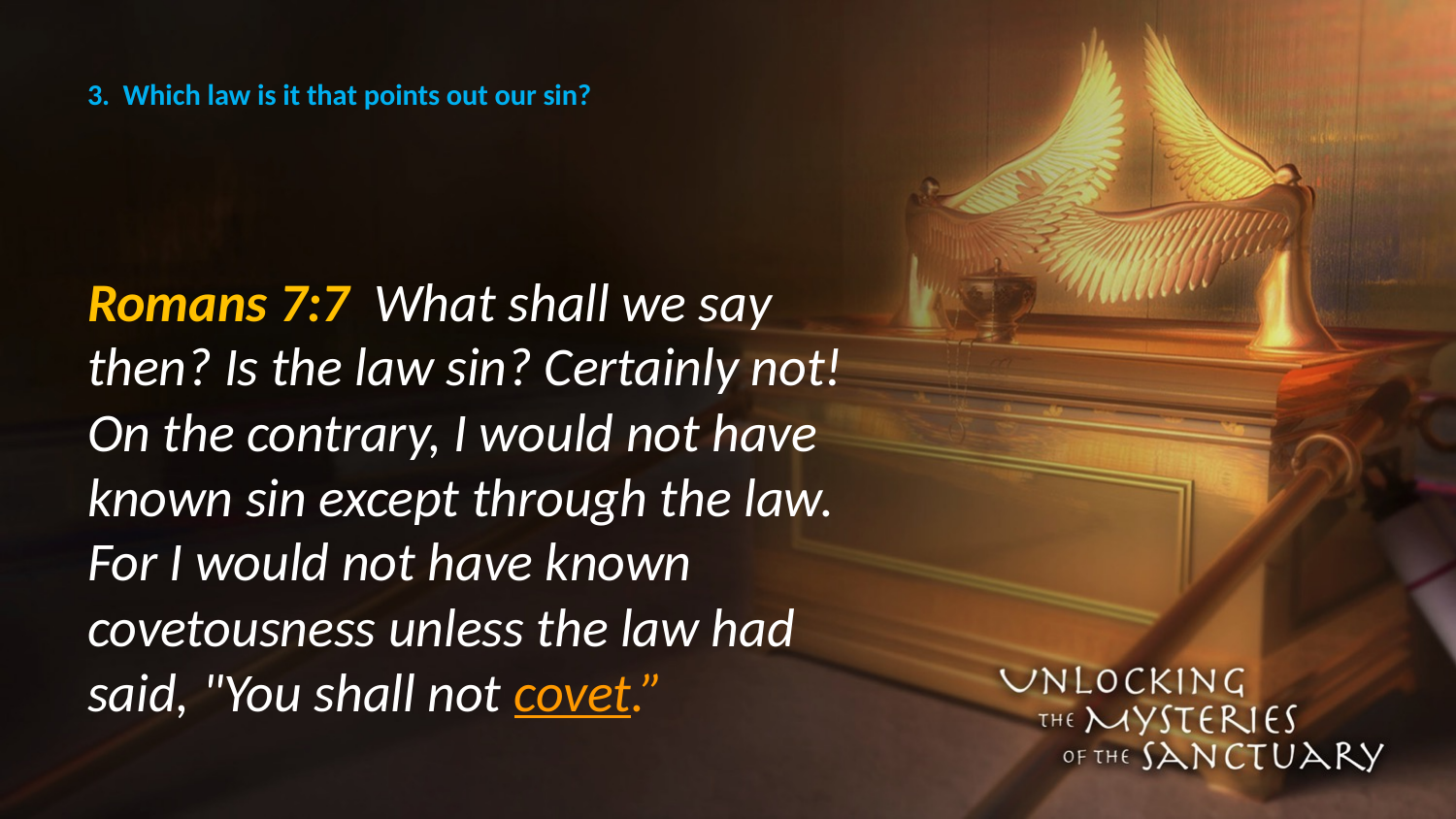

# 3.  Which law is it that points out our sin?

Romans 7:7  What shall we say then? Is the law sin? Certainly not! On the contrary, I would not have known sin except through the law. For I would not have known covetousness unless the law had said, "You shall not covet.”